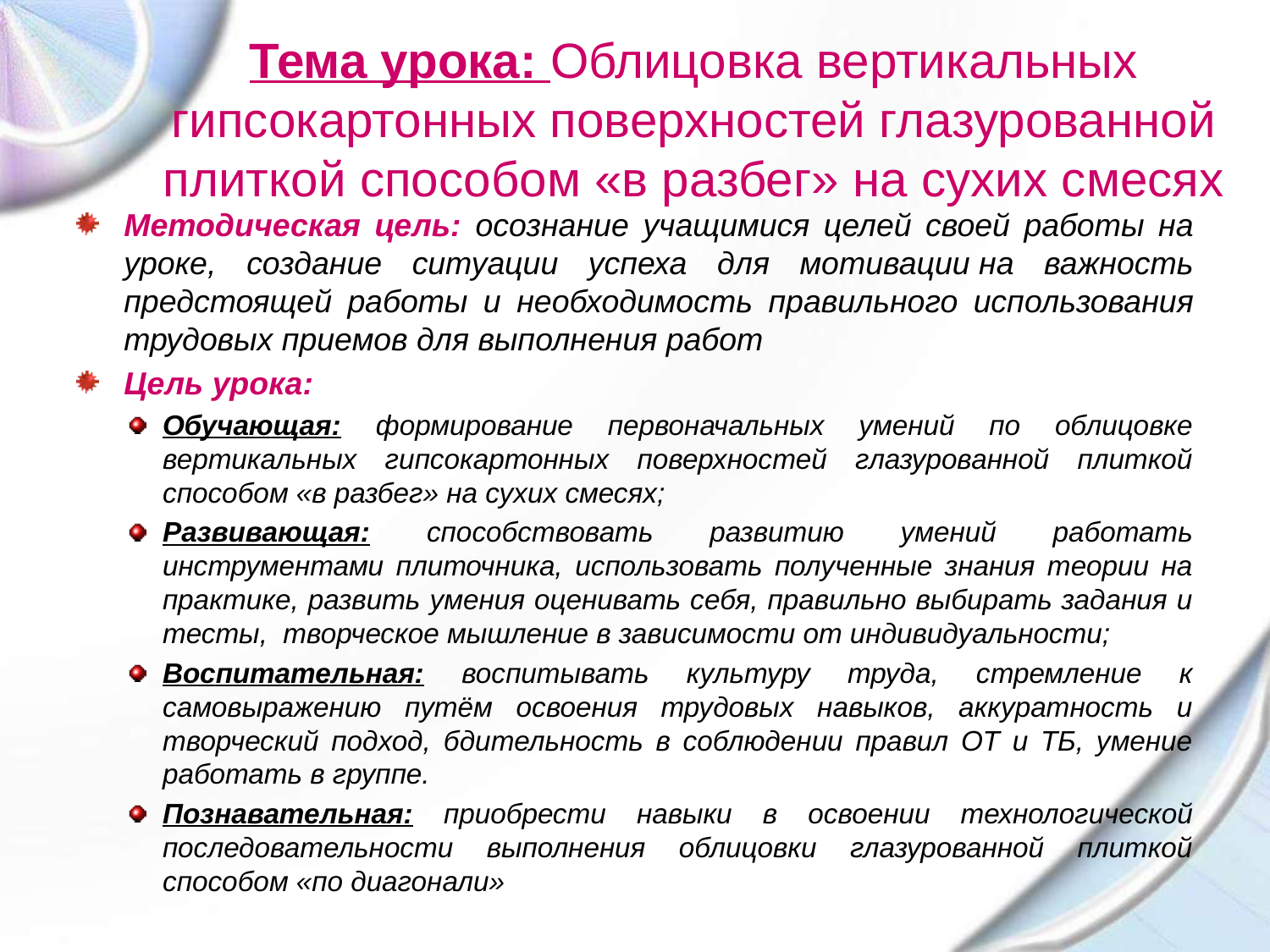

# Тема урока: Облицовка вертикальных гипсокартонных поверхностей глазурованной плиткой способом «в разбег» на сухих смесях
Методическая цель: осознание учащимися целей своей работы на уроке, создание ситуации успеха для мотивации на важность предстоящей работы и необходимость правильного использования трудовых приемов для выполнения работ
Цель урока:
Обучающая: формирование первоначальных умений по облицовке вертикальных гипсокартонных поверхностей глазурованной плиткой способом «в разбег» на сухих смесях;
Развивающая: способствовать развитию умений работать инструментами плиточника, использовать полученные знания теории на практике, развить умения оценивать себя, правильно выбирать задания и тесты,  творческое мышление в зависимости от индивидуальности;
Воспитательная: воспитывать культуру труда, стремление к самовыражению путём освоения трудовых навыков, аккуратность и творческий подход, бдительность в соблюдении правил ОТ и ТБ, умение работать в группе.
Познавательная: приобрести навыки в освоении технологической последовательности выполнения облицовки глазурованной плиткой способом «по диагонали»